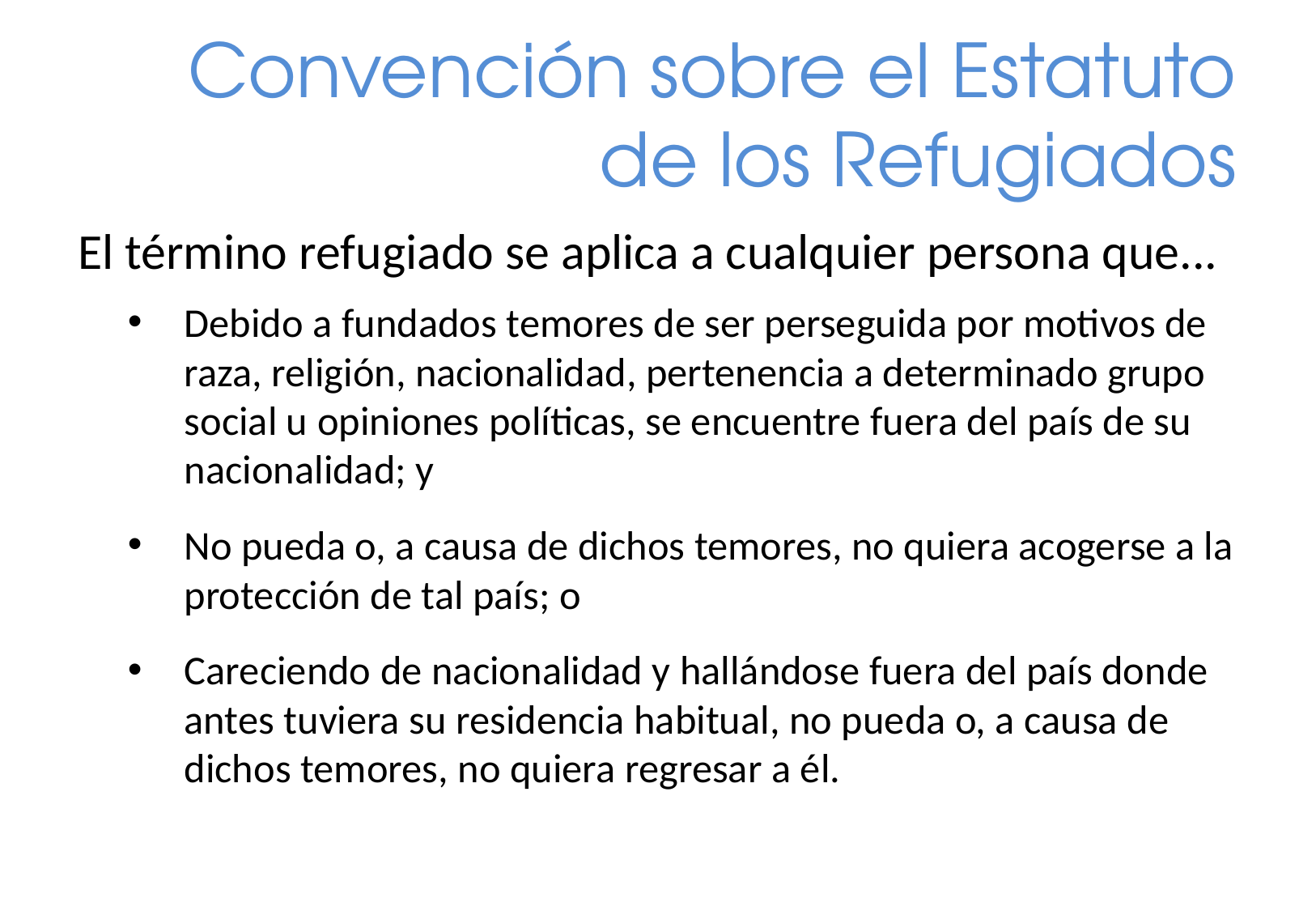

# Convención sobre el Estatuto de los Refugiados
El término refugiado se aplica a cualquier persona que...
Debido a fundados temores de ser perseguida por motivos de raza, religión, nacionalidad, pertenencia a determinado grupo social u opiniones políticas, se encuentre fuera del país de su nacionalidad; y
No pueda o, a causa de dichos temores, no quiera acogerse a la protección de tal país; o
Careciendo de nacionalidad y hallándose fuera del país donde antes tuviera su residencia habitual, no pueda o, a causa de dichos temores, no quiera regresar a él.